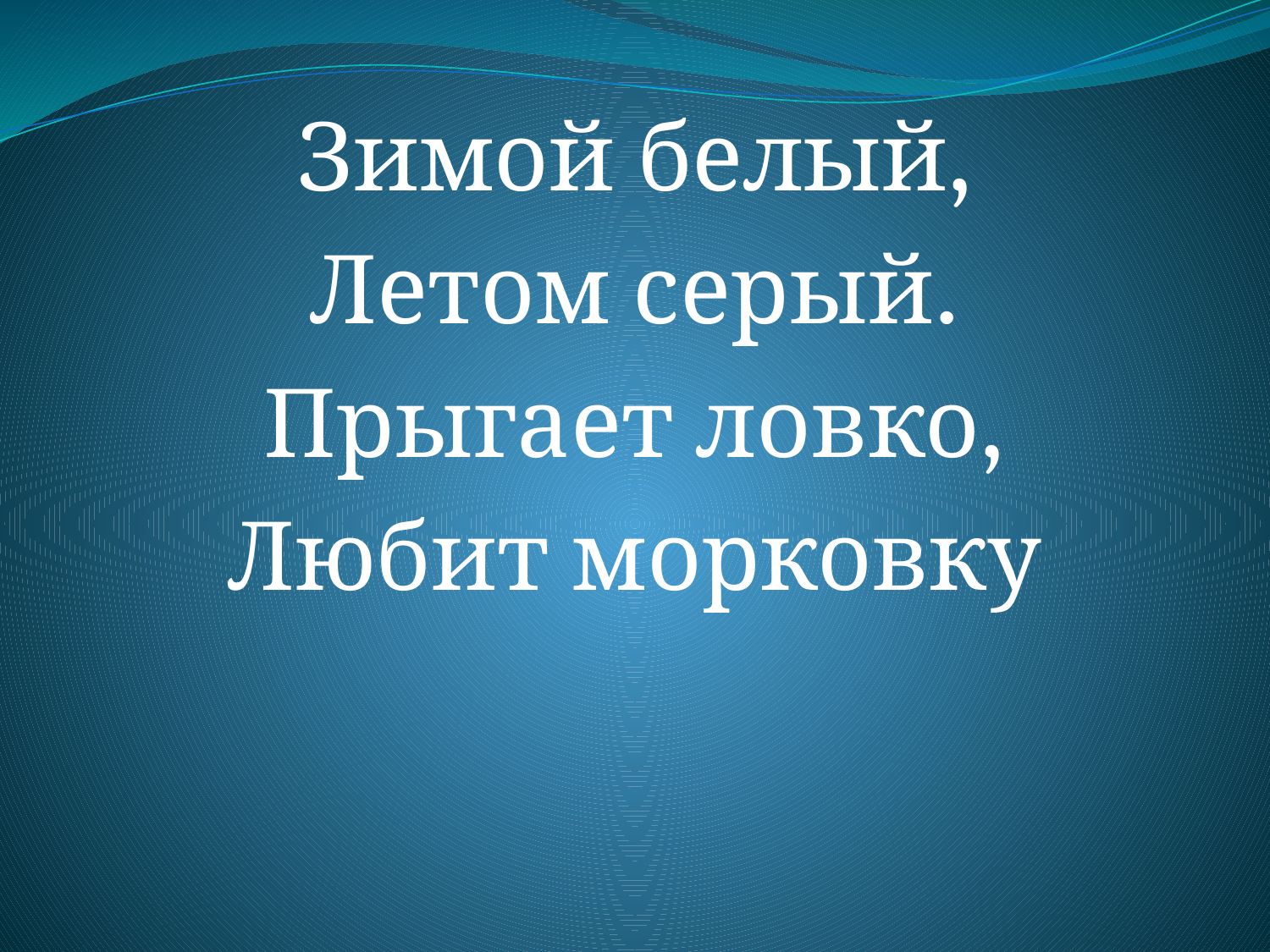

Зимой белый,
Летом серый.
Прыгает ловко,
Любит морковку